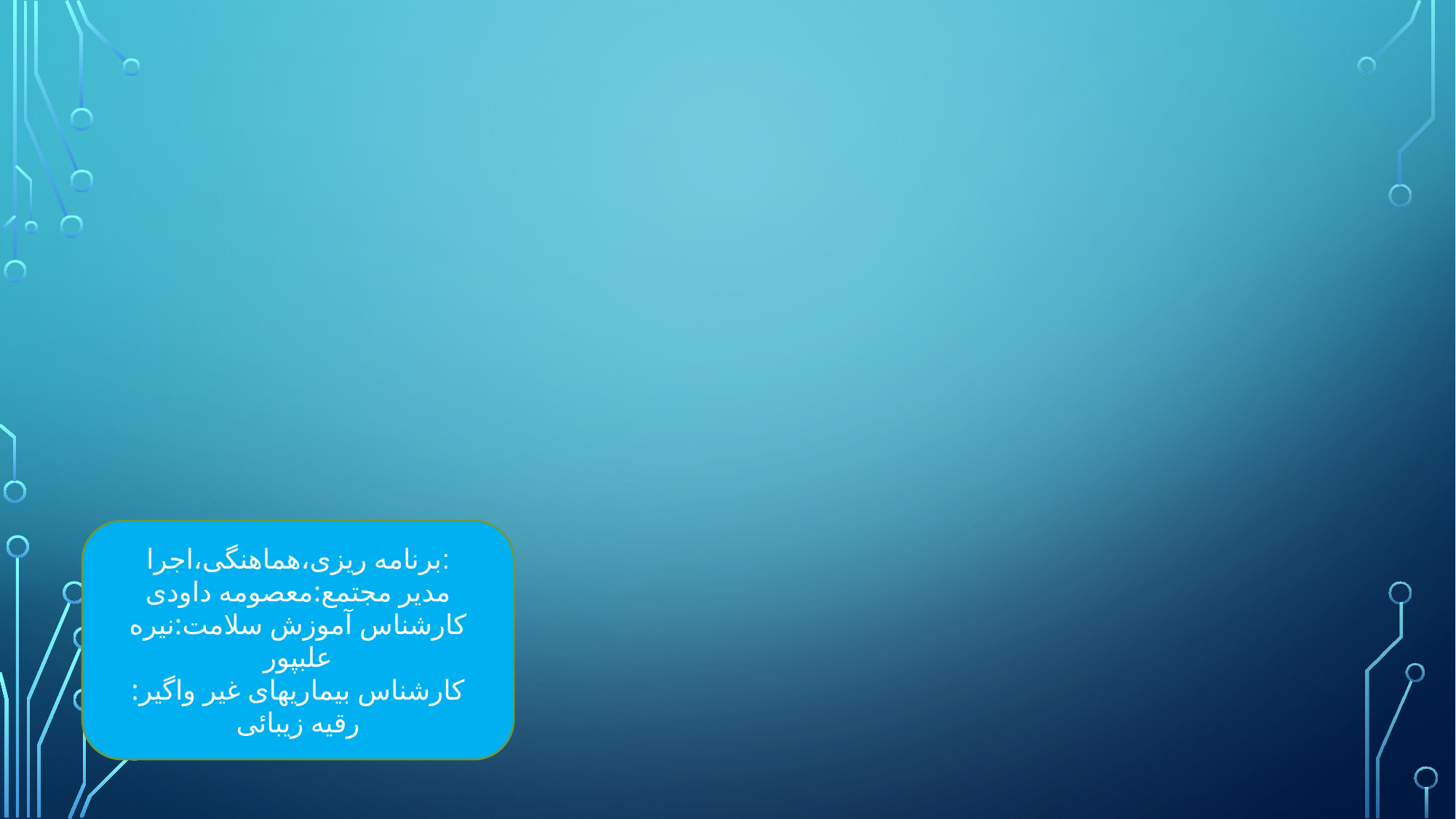

برنامه ریزی،هماهنگی،اجرا:
مدیر مجتمع:معصومه داودی
کارشناس آموزش سلامت:نیره علبپور
کارشناس بیماریهای غیر واگیر: رقیه زیبائی